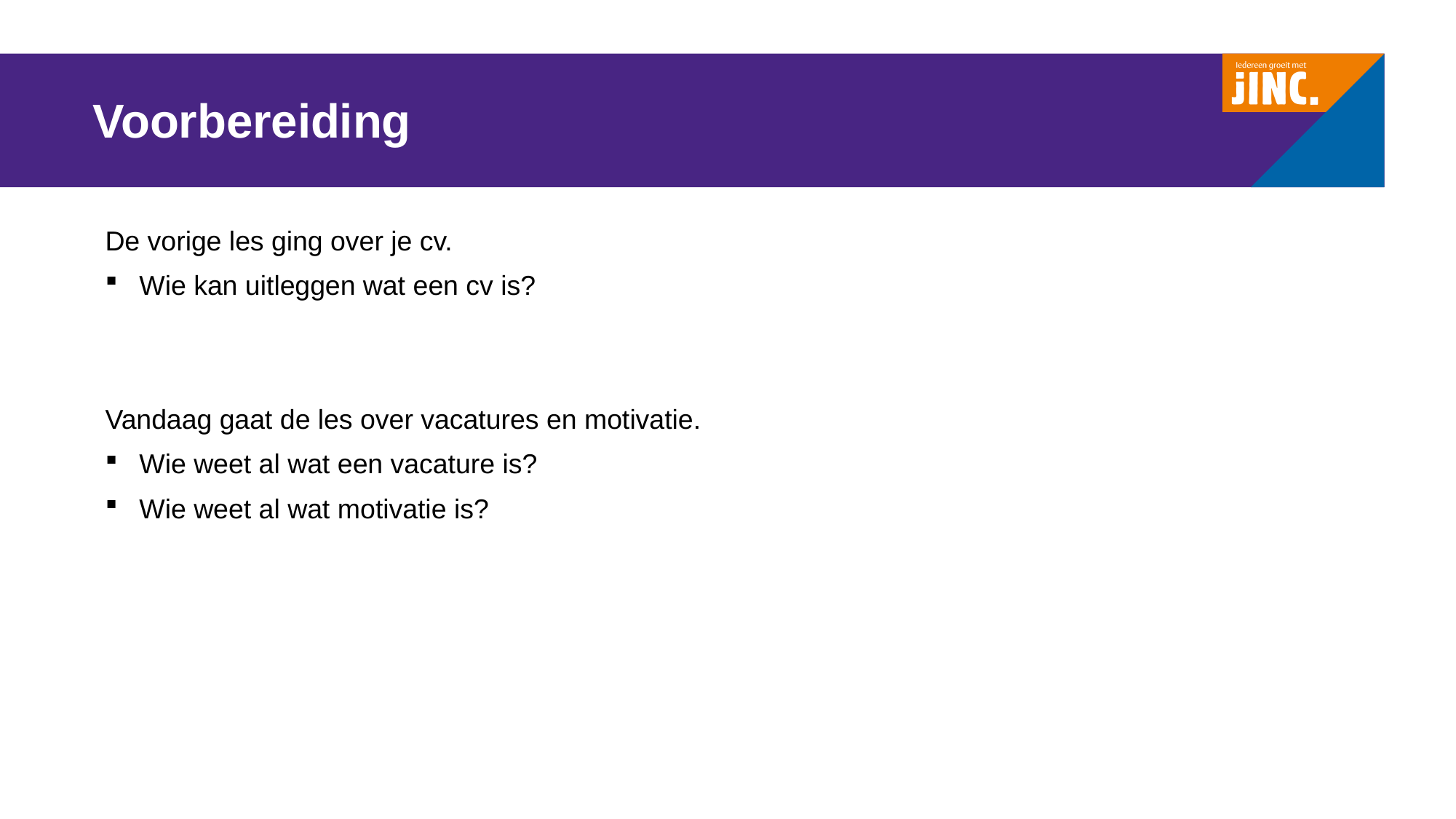

# Voorbereiding
De vorige les ging over je cv.
Wie kan uitleggen wat een cv is?

Vandaag gaat de les over vacatures en motivatie.
Wie weet al wat een vacature is?
Wie weet al wat motivatie is?